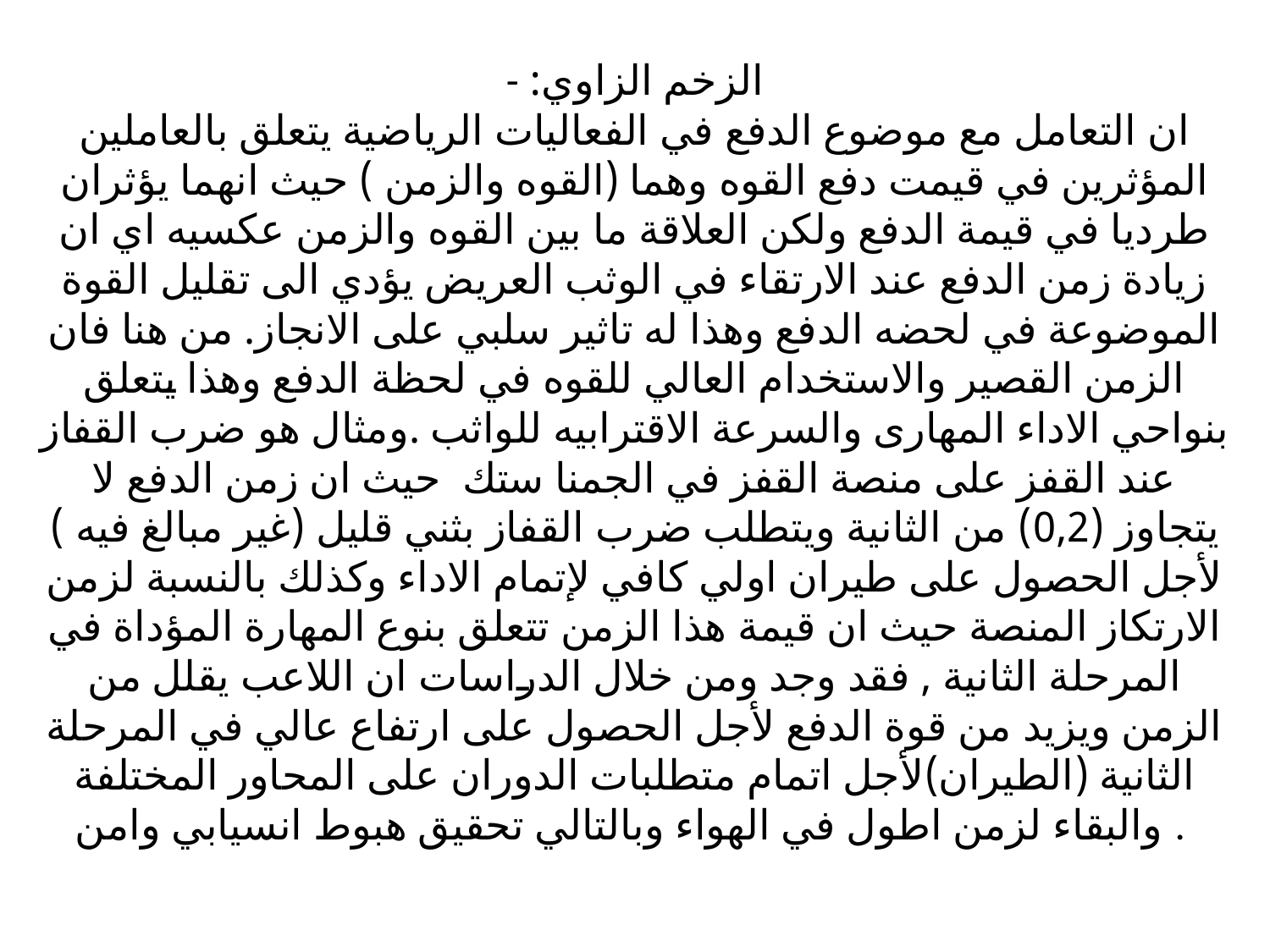

# -الزخم الزاوي: ان التعامل مع موضوع الدفع في الفعاليات الرياضية يتعلق بالعاملين المؤثرين في قيمت دفع القوه وهما (القوه والزمن ) حيث انهما يؤثران طرديا في قيمة الدفع ولكن العلاقة ما بين القوه والزمن عكسيه اي ان زيادة زمن الدفع عند الارتقاء في الوثب العريض يؤدي الى تقليل القوة الموضوعة في لحضه الدفع وهذا له تاثير سلبي على الانجاز. من هنا فان الزمن القصير والاستخدام العالي للقوه في لحظة الدفع وهذا يتعلق بنواحي الاداء المهارى والسرعة الاقترابيه للواثب .ومثال هو ضرب القفاز عند القفز على منصة القفز في الجمنا ستك  حيث ان زمن الدفع لا يتجاوز (0,2) من الثانية ويتطلب ضرب القفاز بثني قليل (غير مبالغ فيه ) لأجل الحصول على طيران اولي كافي لإتمام الاداء وكذلك بالنسبة لزمن الارتكاز المنصة حيث ان قيمة هذا الزمن تتعلق بنوع المهارة المؤداة في المرحلة الثانية , فقد وجد ومن خلال الدراسات ان اللاعب يقلل من الزمن ويزيد من قوة الدفع لأجل الحصول على ارتفاع عالي في المرحلة الثانية (الطيران)لأجل اتمام متطلبات الدوران على المحاور المختلفة والبقاء لزمن اطول في الهواء وبالتالي تحقيق هبوط انسيابي وامن .